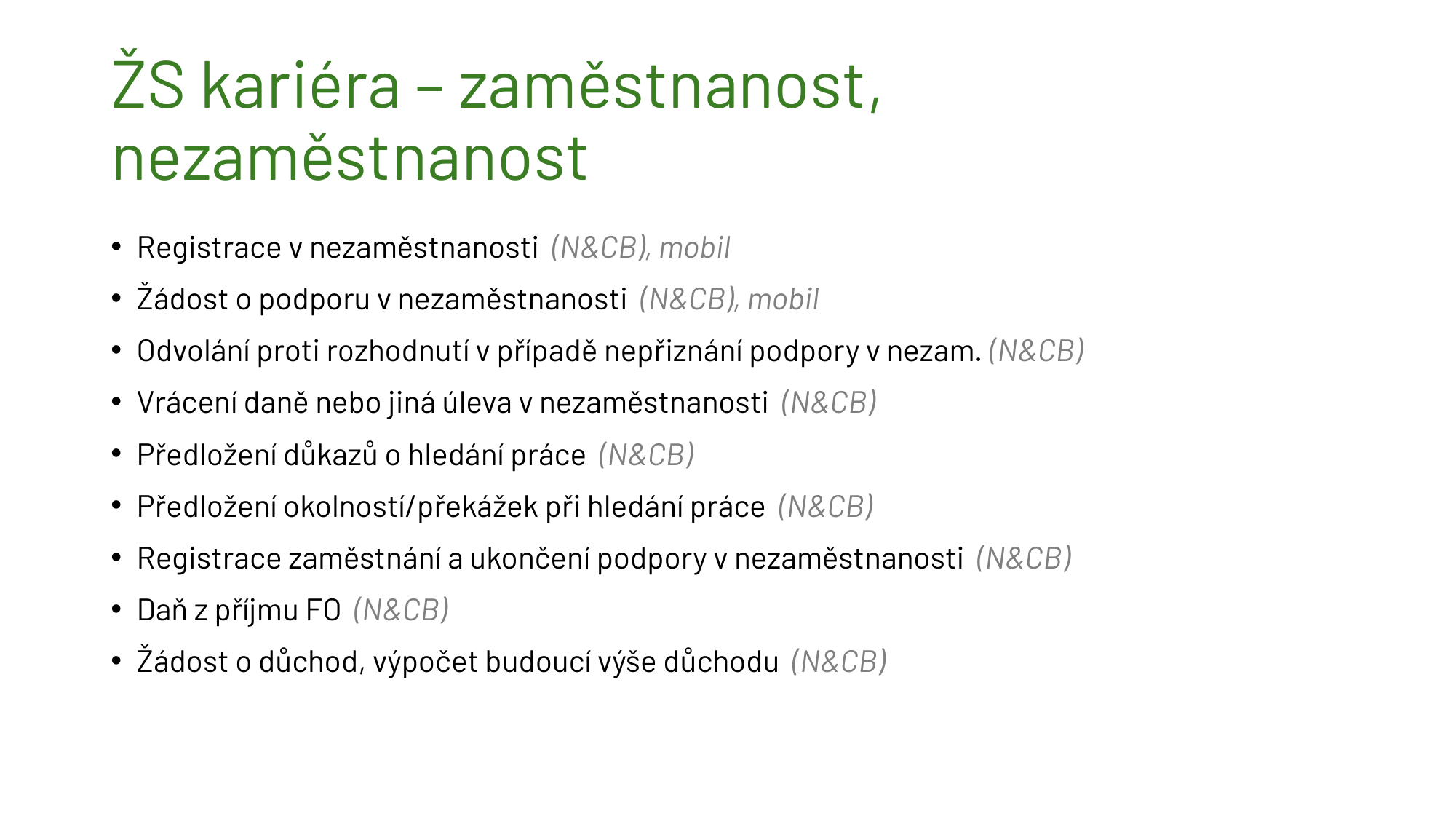

# ŽS kariéra – zaměstnanost, nezaměstnanost
Registrace v nezaměstnanosti  (N&CB), mobil
Žádost o podporu v nezaměstnanosti  (N&CB), mobil
Odvolání proti rozhodnutí v případě nepřiznání podpory v nezam. (N&CB)
Vrácení daně nebo jiná úleva v nezaměstnanosti  (N&CB)
Předložení důkazů o hledání práce  (N&CB)
Předložení okolností/překážek při hledání práce  (N&CB)
Registrace zaměstnání a ukončení podpory v nezaměstnanosti  (N&CB)
Daň z příjmu FO  (N&CB)
Žádost o důchod, výpočet budoucí výše důchodu  (N&CB)